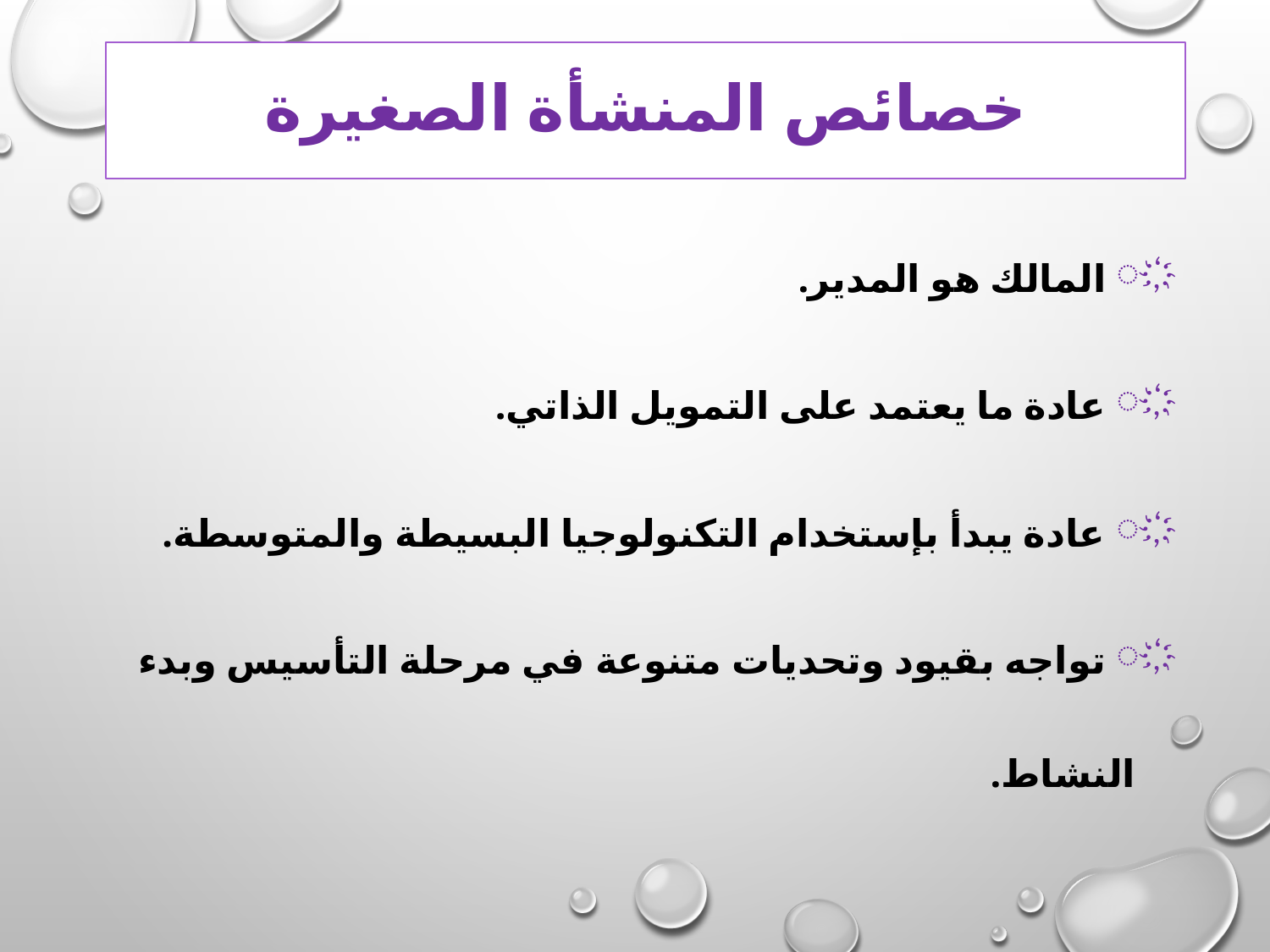

# خصائص المنشأة الصغيرة
 المالك هو المدير.
 عادة ما يعتمد على التمويل الذاتي.
 عادة يبدأ بإستخدام التكنولوجيا البسيطة والمتوسطة.
 تواجه بقيود وتحديات متنوعة في مرحلة التأسيس وبدء النشاط.